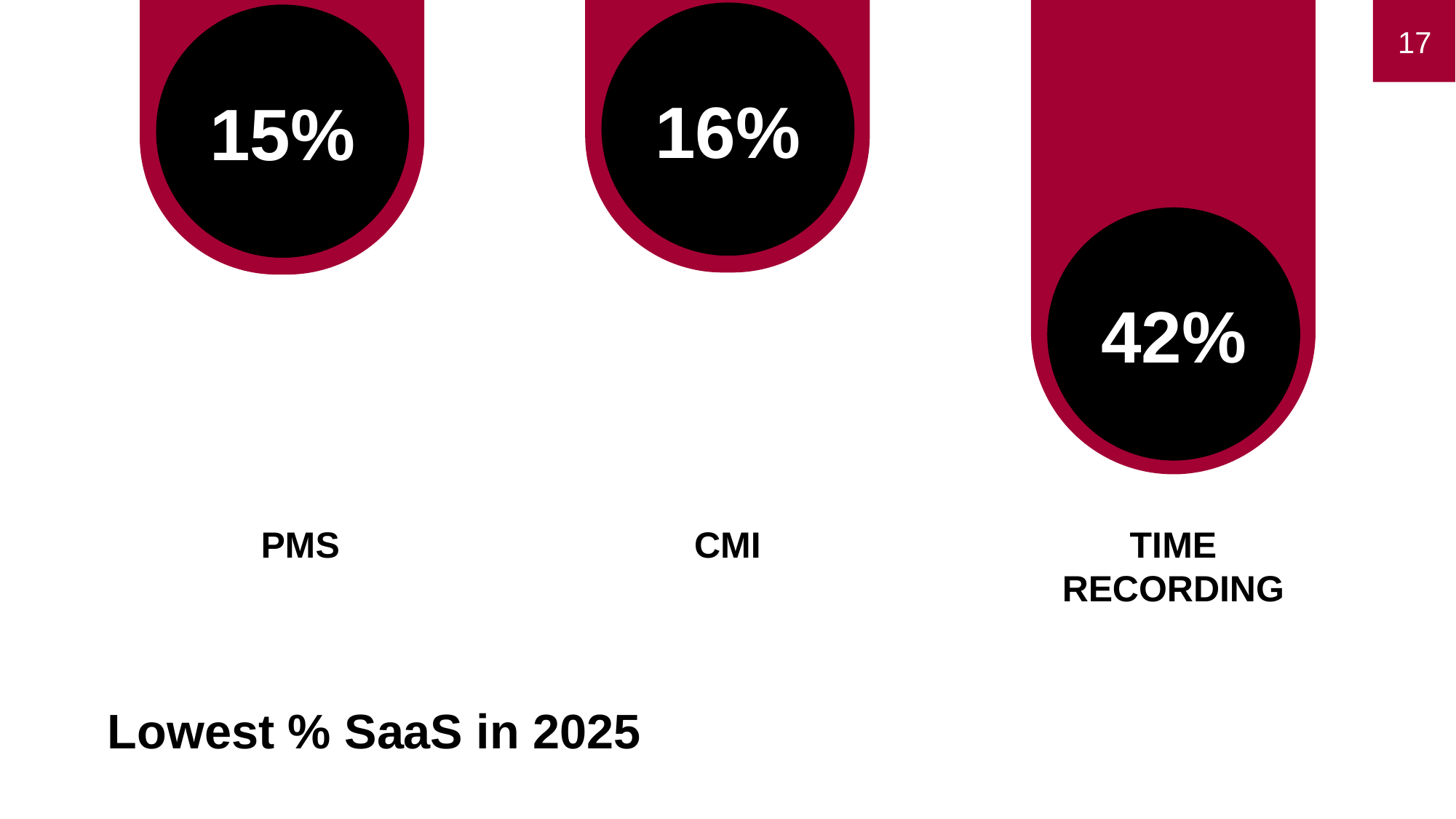

17

16%
15%
42%
PMS
CMI
TIME RECORDING
Lowest % SaaS in 2025